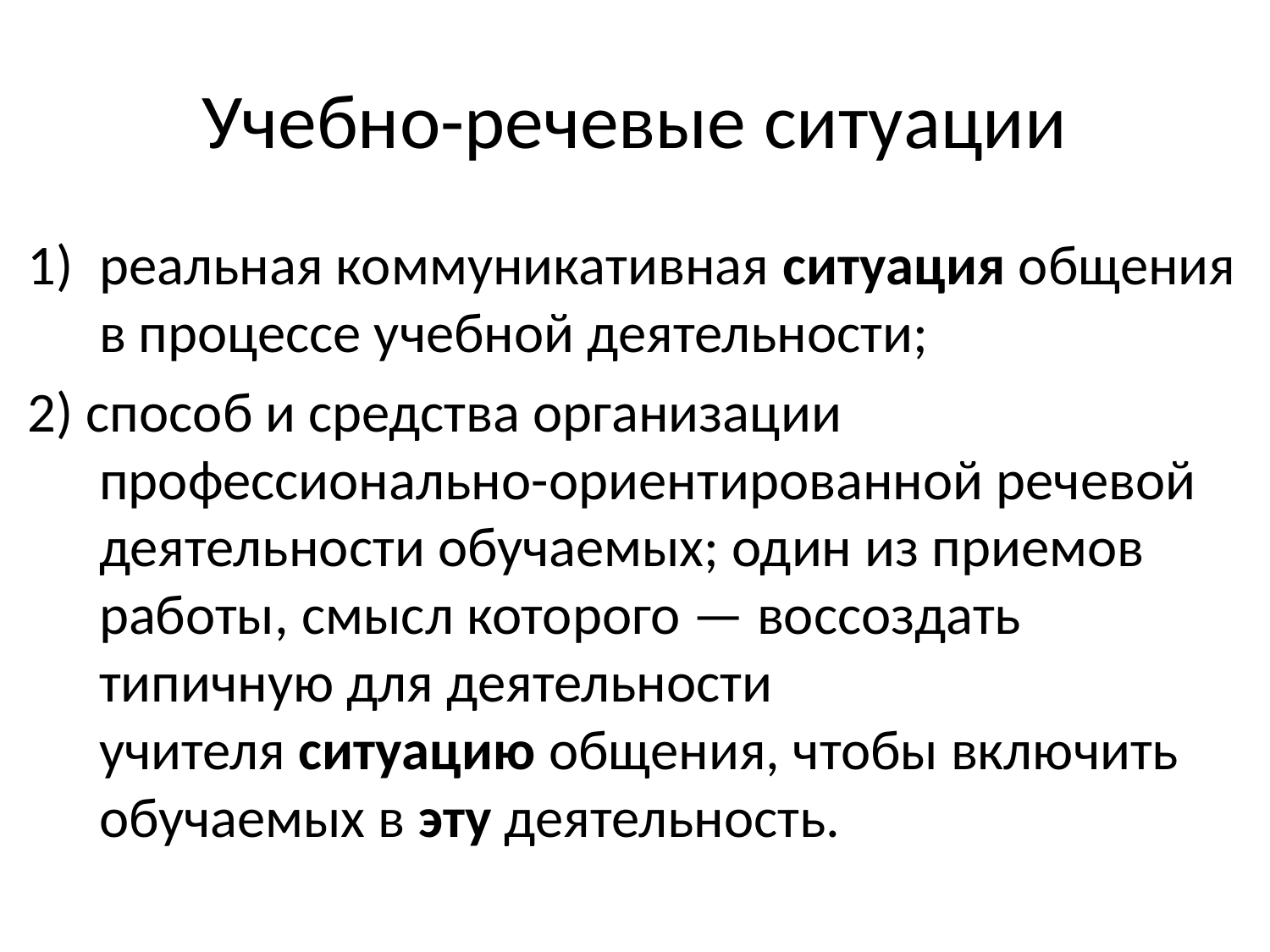

# Учебно-речевые ситуации
реальная коммуникативная ситуация общения в процессе учебной деятельности;
2) способ и средства организации профессионально-ориентированной речевой деятельности обучаемых; один из приемов работы, смысл которого — воссоздать типичную для деятельности учителя ситуацию общения, чтобы включить обучаемых в эту деятельность.